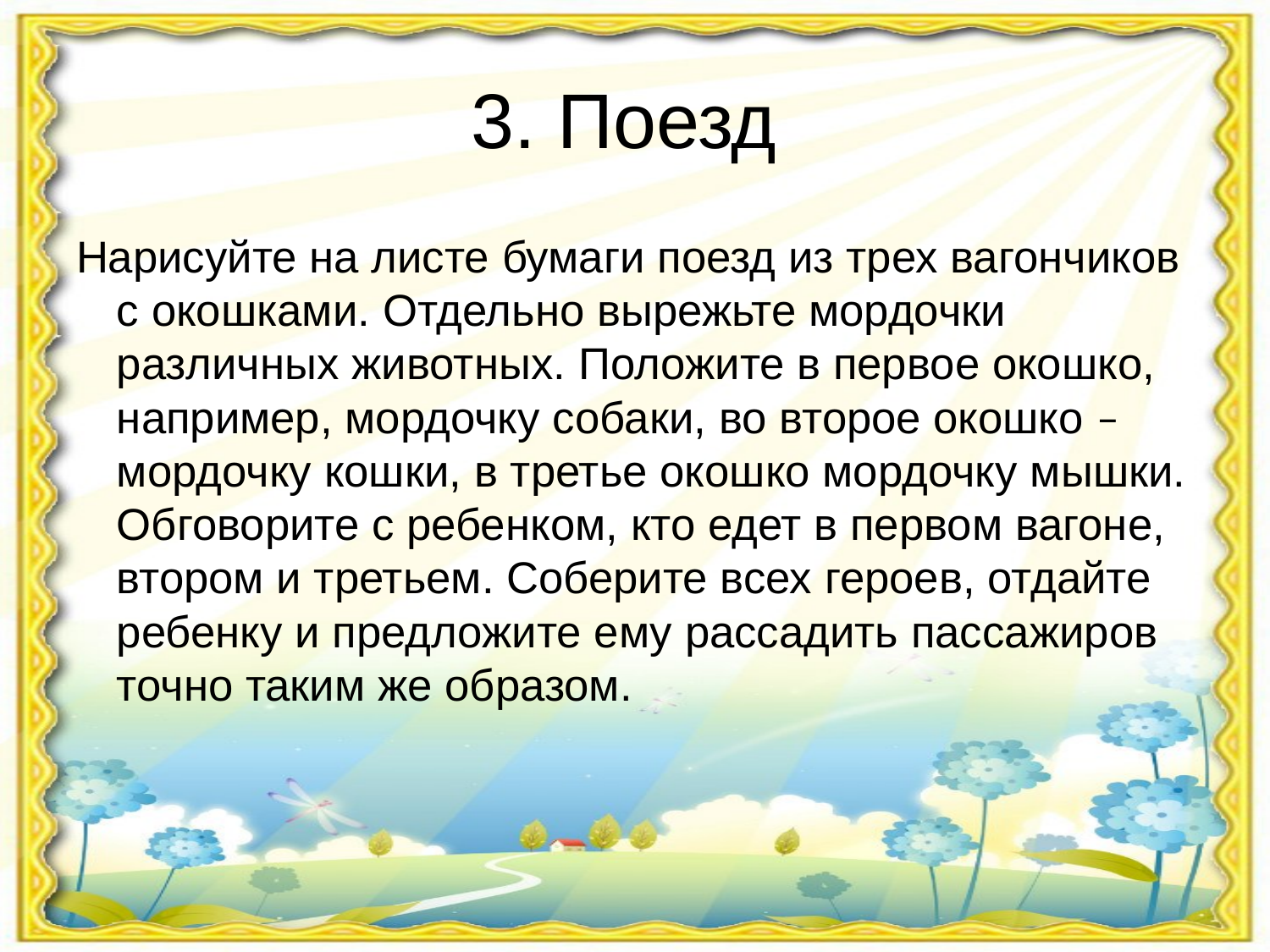

# 3. Поезд
Нарисуйте на листе бумаги поезд из трех вагончиков с окошками. Отдельно вырежьте мордочки различных животных. Положите в первое окошко, например, мордочку собаки, во второе окошко – мордочку кошки, в третье окошко мордочку мышки. Обговорите с ребенком, кто едет в первом вагоне, втором и третьем. Соберите всех героев, отдайте ребенку и предложите ему рассадить пассажиров точно таким же образом.